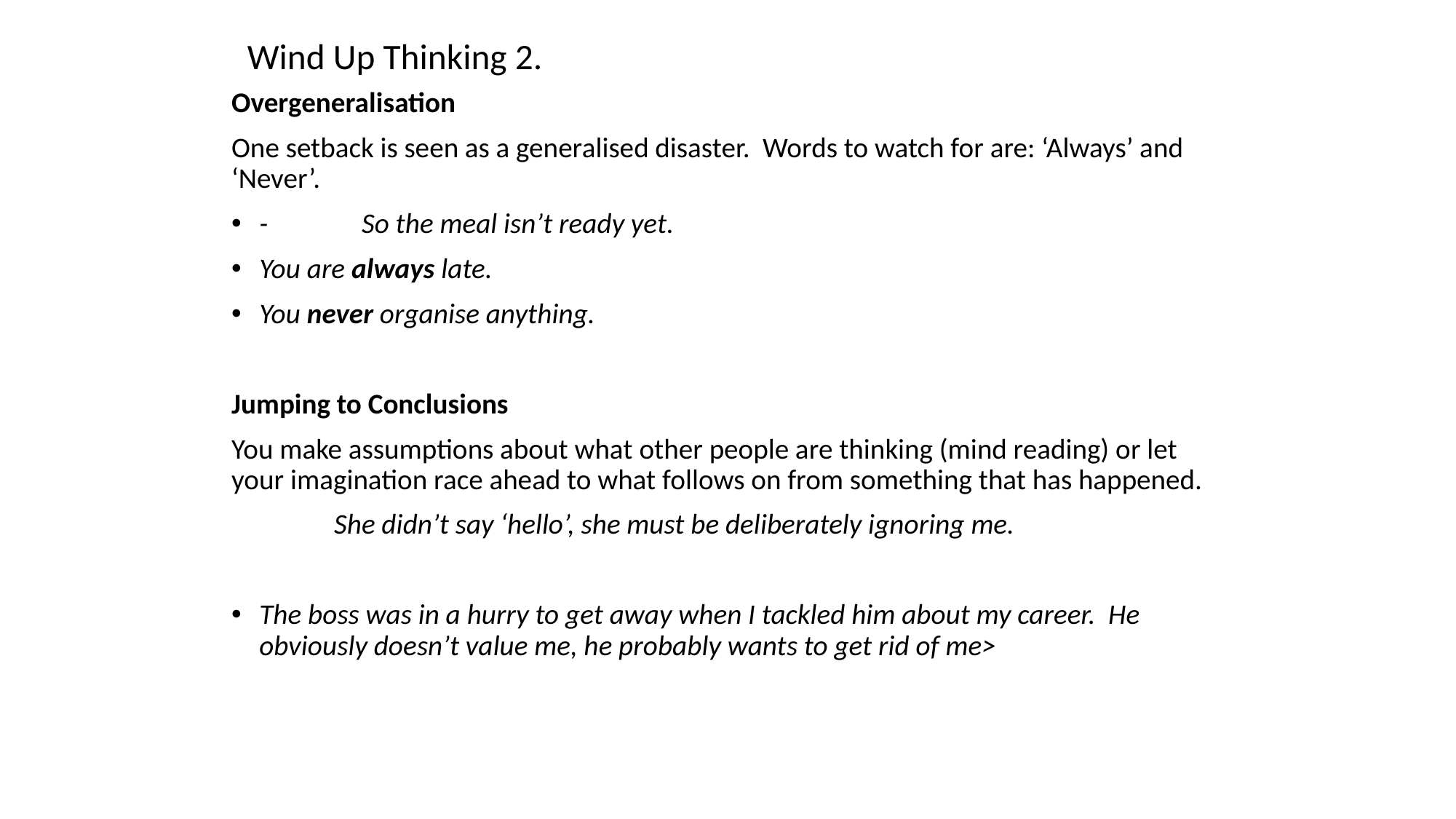

# Wind Up Thinking 2.
Overgeneralisation
One setback is seen as a generalised disaster.  Words to watch for are: ‘Always’ and ‘Never’.
	-		So the meal isn’t ready yet.
You are always late.
You never organise anything.

Jumping to Conclusions
You make assumptions about what other people are thinking (mind reading) or let your imagination race ahead to what follows on from something that has happened.
		She didn’t say ‘hello’, she must be deliberately ignoring me.

The boss was in a hurry to get away when I tackled him about my career.  He obviously doesn’t value me, he probably wants to get rid of me>